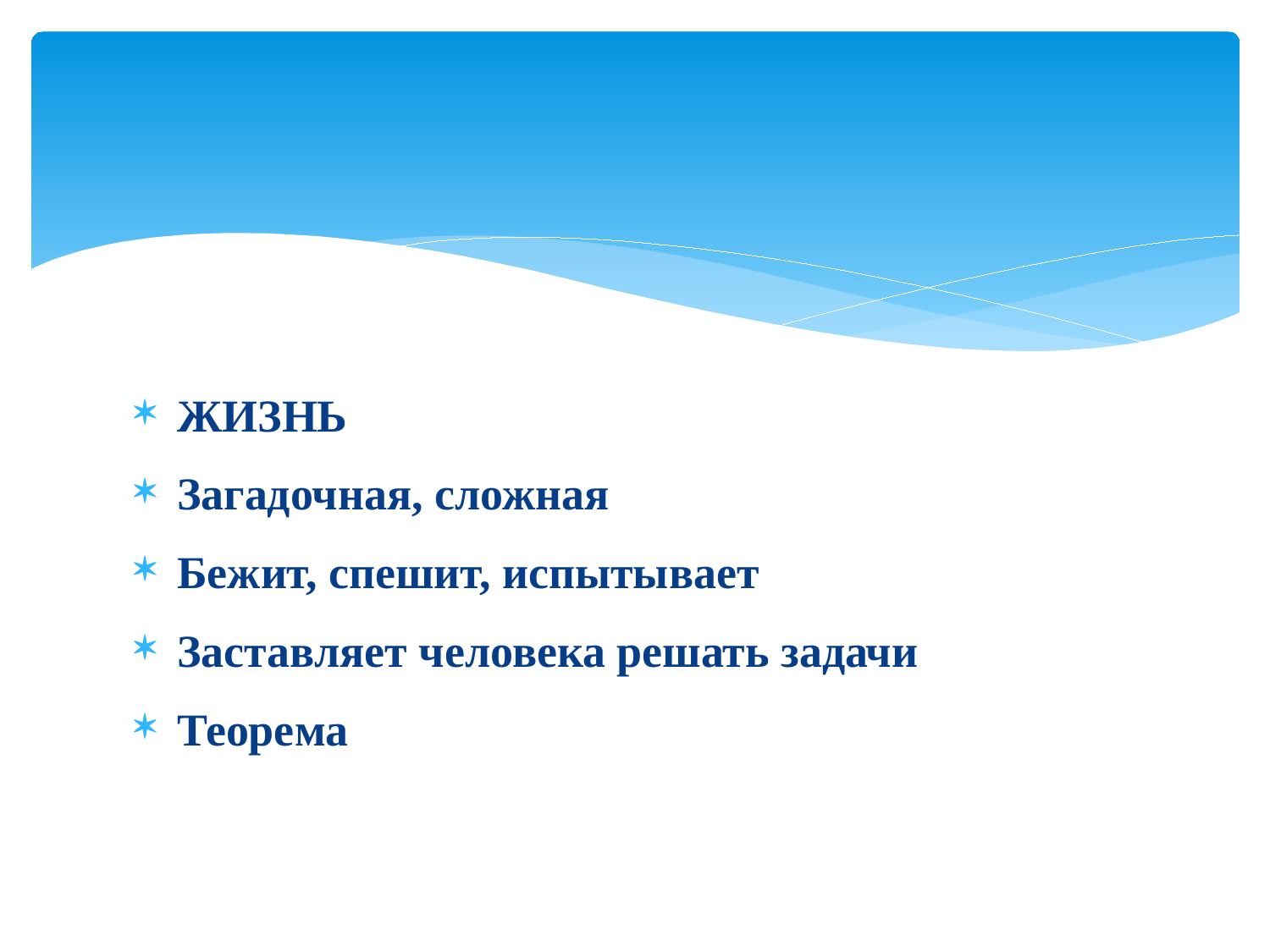

#
ЖИЗНЬ
Загадочная, сложная
Бежит, спешит, испытывает
Заставляет человека решать задачи
Теорема